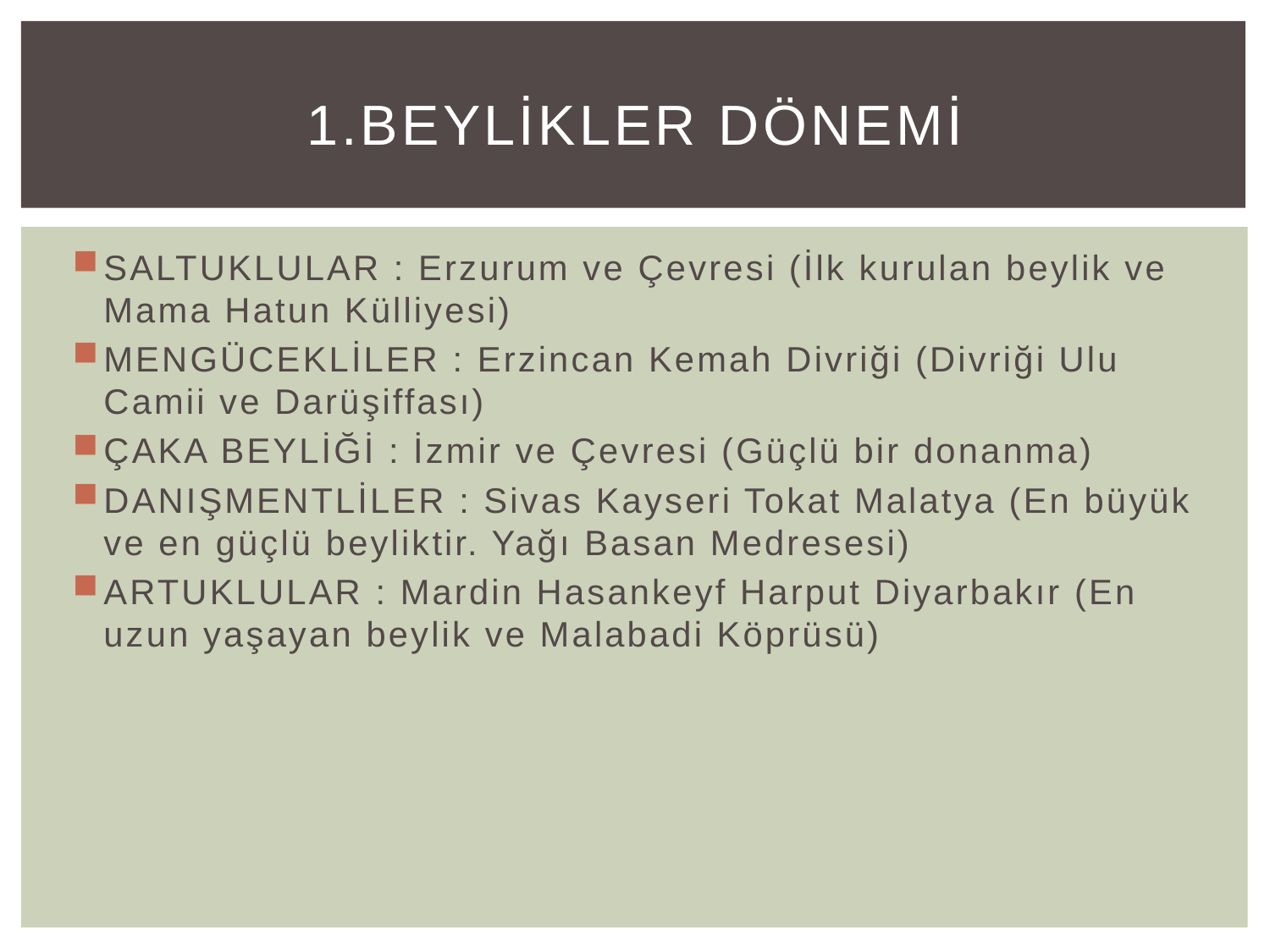

# 1.Beylikler dönemi
SALTUKLULAR : Erzurum ve Çevresi (İlk kurulan beylik ve Mama Hatun Külliyesi)
MENGÜCEKLİLER : Erzincan Kemah Divriği (Divriği Ulu Camii ve Darüşiffası)
ÇAKA BEYLİĞİ : İzmir ve Çevresi (Güçlü bir donanma)
DANIŞMENTLİLER : Sivas Kayseri Tokat Malatya (En büyük ve en güçlü beyliktir. Yağı Basan Medresesi)
ARTUKLULAR : Mardin Hasankeyf Harput Diyarbakır (En uzun yaşayan beylik ve Malabadi Köprüsü)